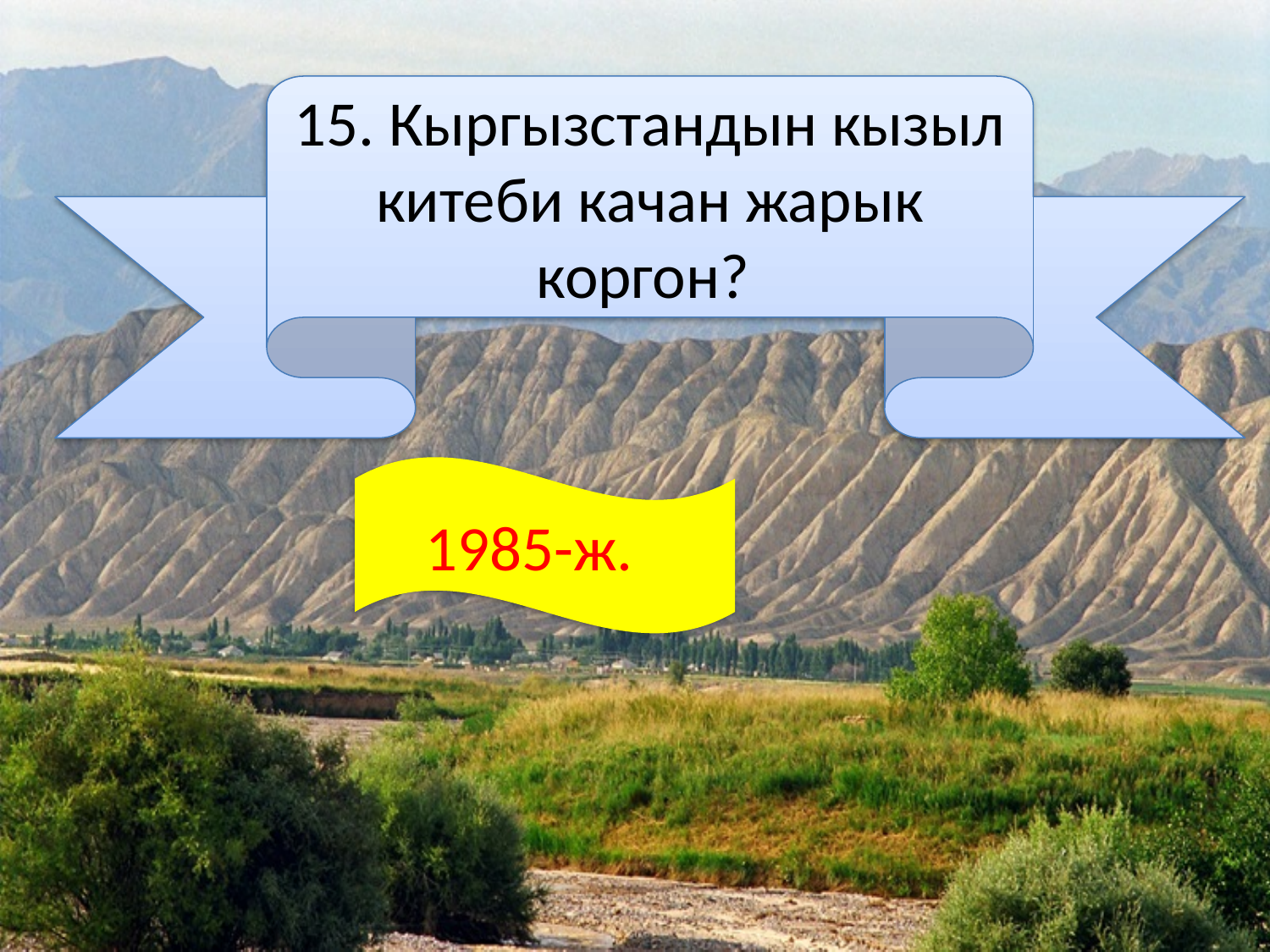

15. Кыргызстандын кызыл китеби качан жарык коргон?
    1985-ж.